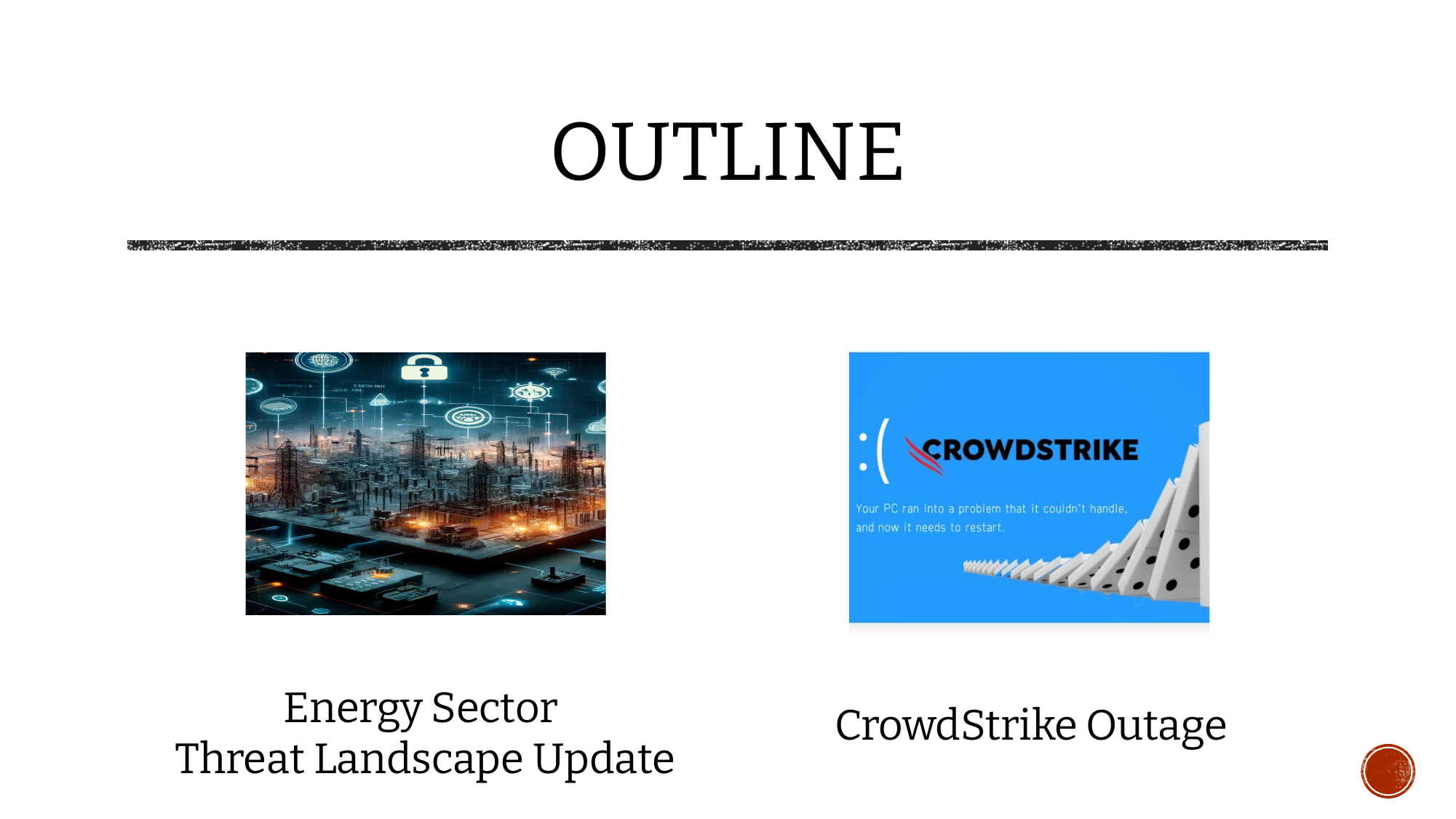

# outline

Energy Sector
Threat Landscape Update
CrowdStrike Outage